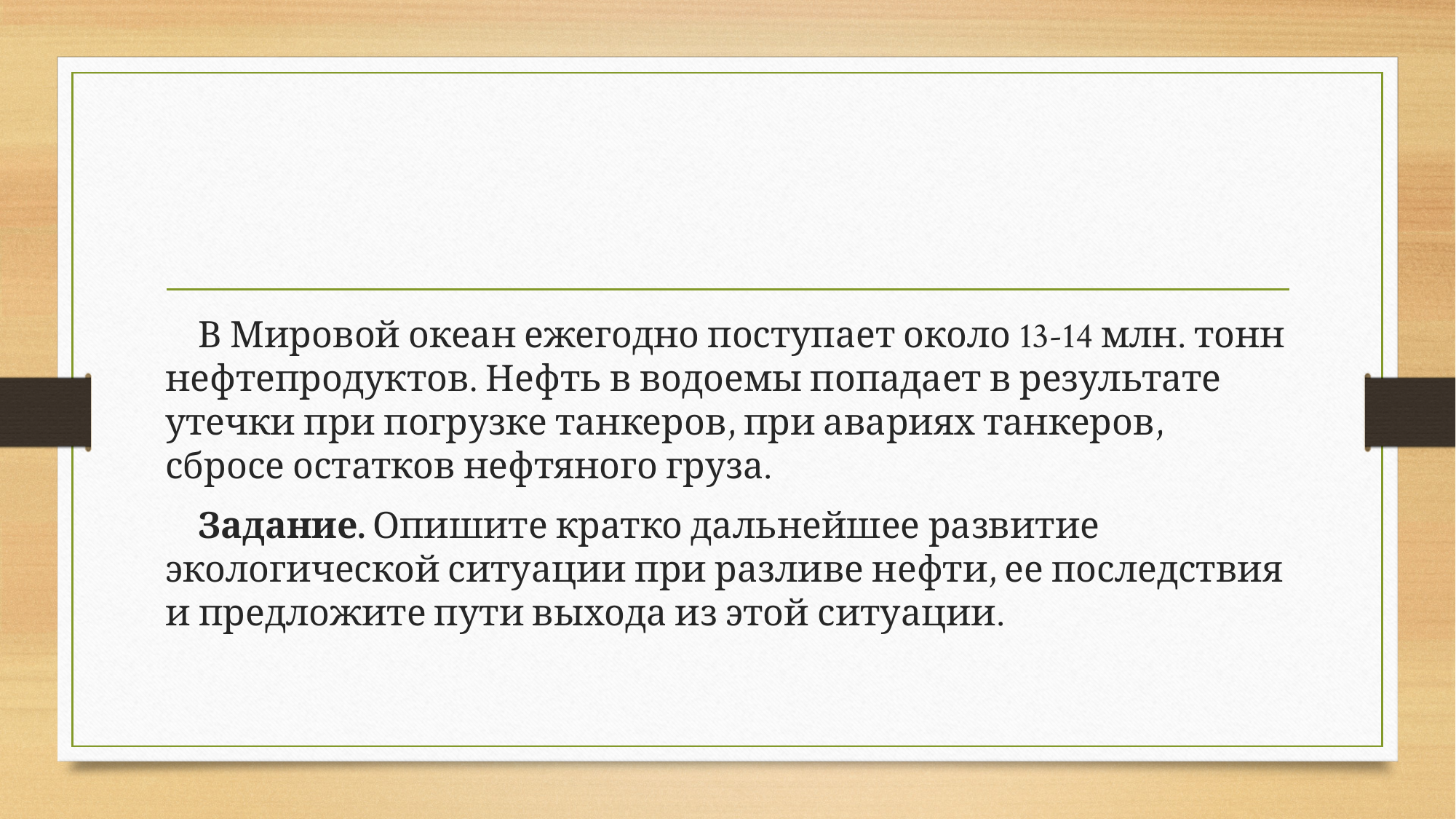

#
    В Мировой океан ежегодно поступает около 13-14 млн. тонн нефтепродуктов. Нефть в водоемы попадает в результате утечки при погрузке танкеров, при авариях танкеров, сбросе остатков нефтяного груза.
    Задание. Опишите кратко дальнейшее развитие экологической ситуации при разливе нефти, ее последствия и предложите пути выхода из этой ситуации.